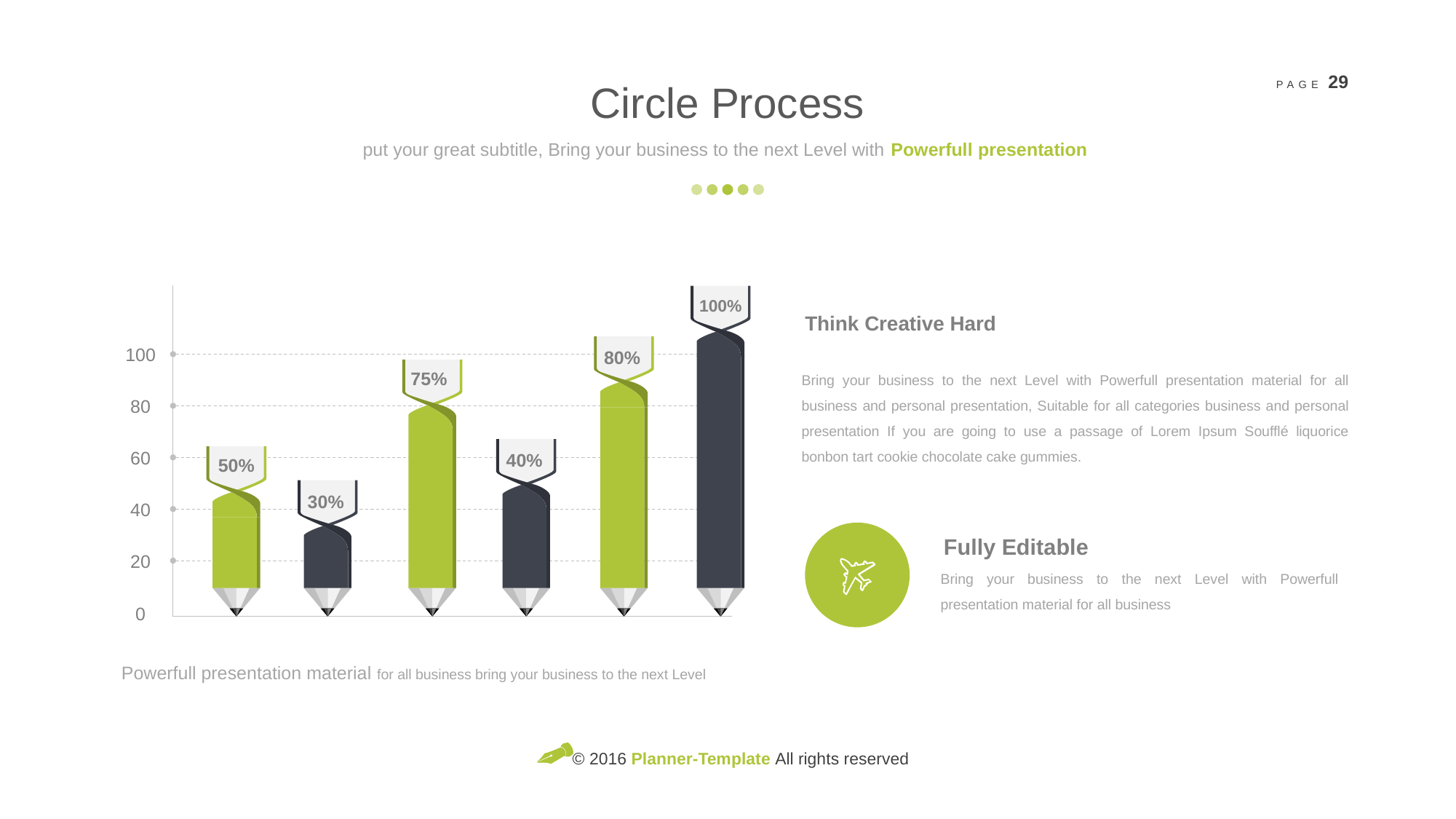

Circle Process
put your great subtitle, Bring your business to the next Level with Powerfull presentation

100
80
60
40
20
0

100%
Think Creative Hard

80%
Bring your business to the next Level with Powerfull presentation material for all business and personal presentation, Suitable for all categories business and personal presentation If you are going to use a passage of Lorem Ipsum Soufflé liquorice bonbon tart cookie chocolate cake gummies.

75%

40%

50%

30%

Fully Editable
Bring your business to the next Level with Powerfull presentation material for all business

Powerfull presentation material for all business bring your business to the next Level